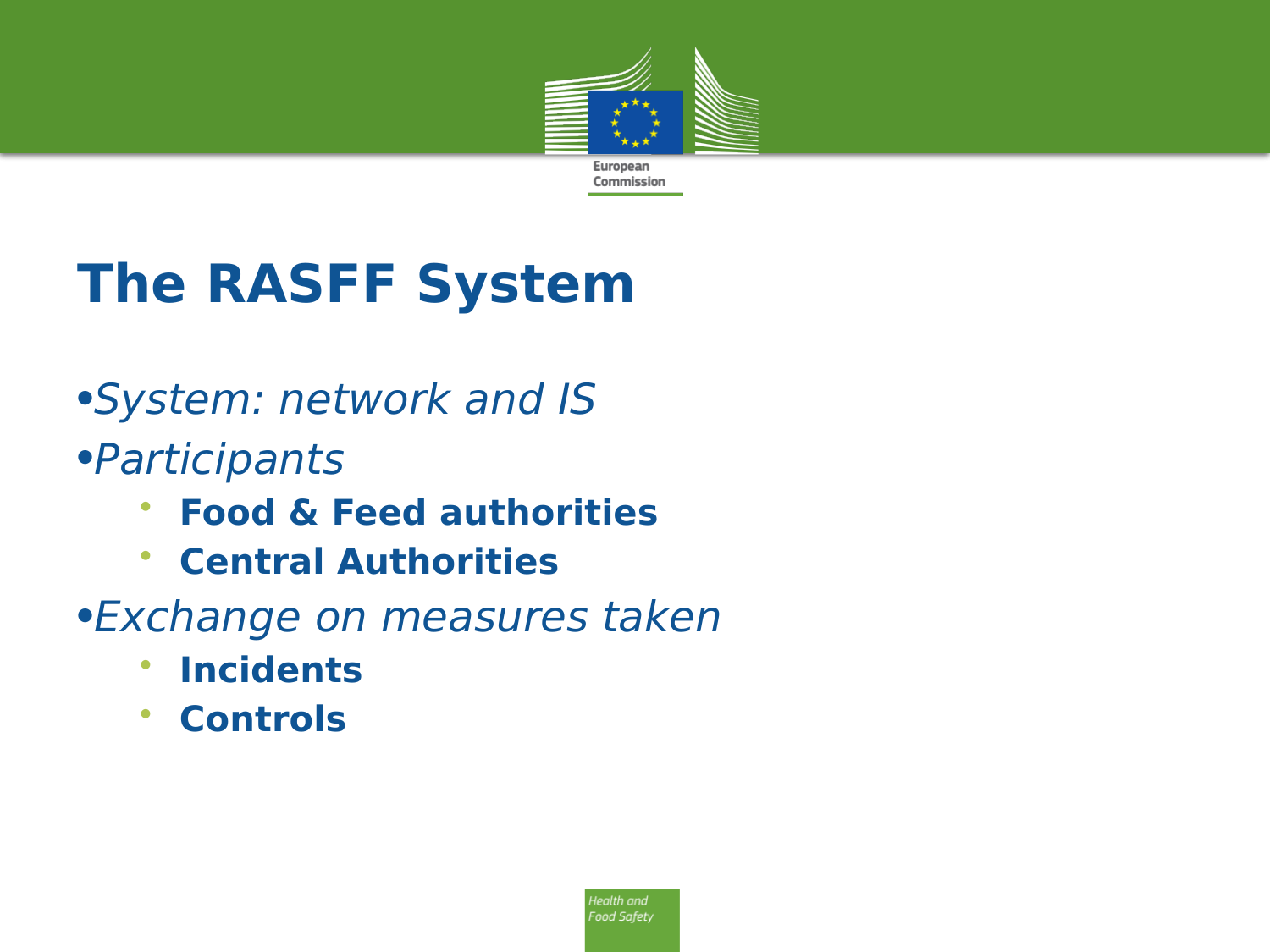

# The RASFF System
System: network and IS
Participants
Food & Feed authorities
Central Authorities
Exchange on measures taken
Incidents
Controls